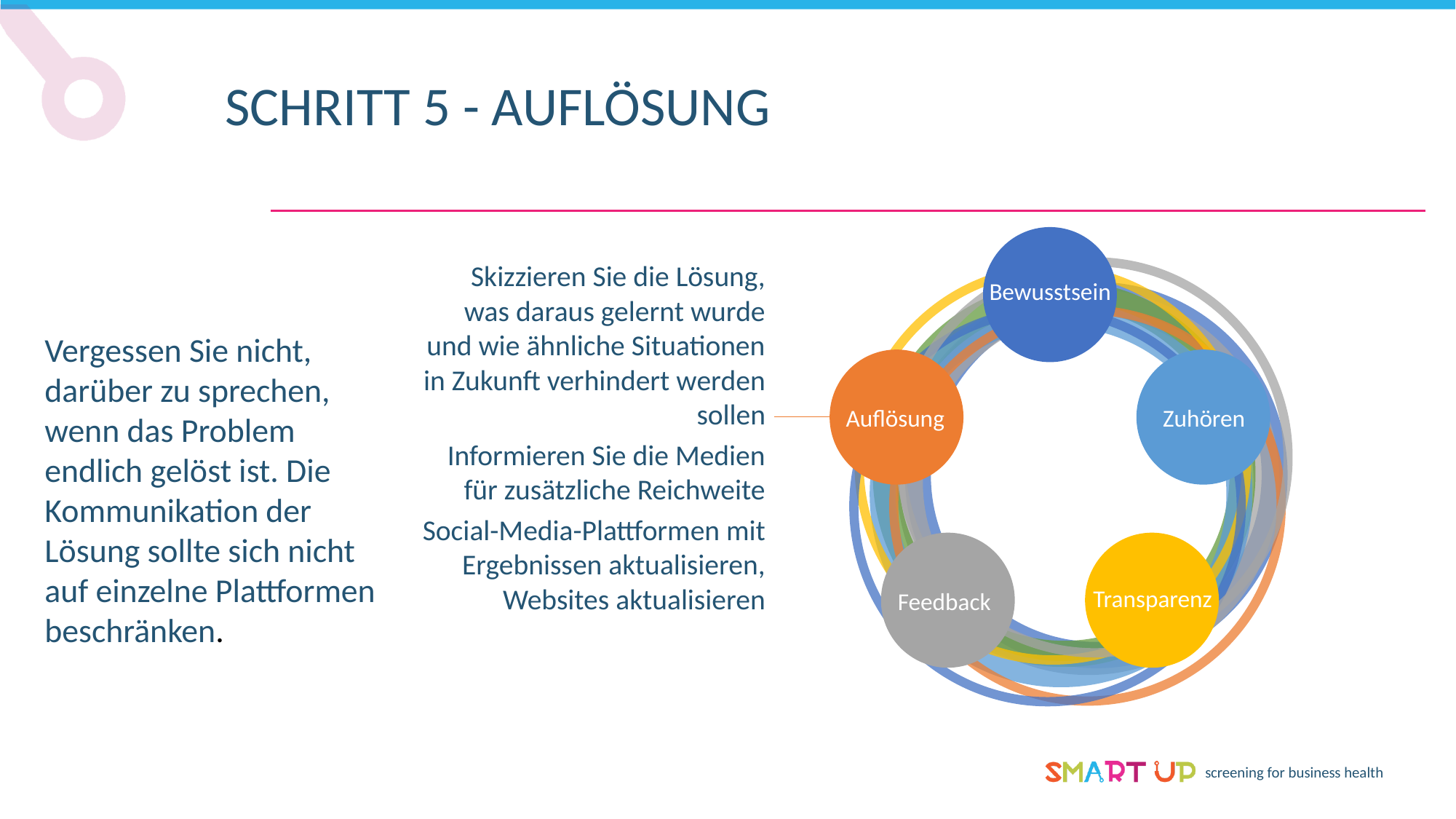

SCHRITT 5 - AUFLÖSUNG

Skizzieren Sie die Lösung, was daraus gelernt wurde und wie ähnliche Situationen in Zukunft verhindert werden sollen
Informieren Sie die Medien für zusätzliche Reichweite
Social-Media-Plattformen mit Ergebnissen aktualisieren, Websites aktualisieren

Bewusstsein
Vergessen Sie nicht, darüber zu sprechen, wenn das Problem endlich gelöst ist. Die Kommunikation der Lösung sollte sich nicht auf einzelne Plattformen beschränken.

Auflösung
Zuhören

Transparenz
Feedback